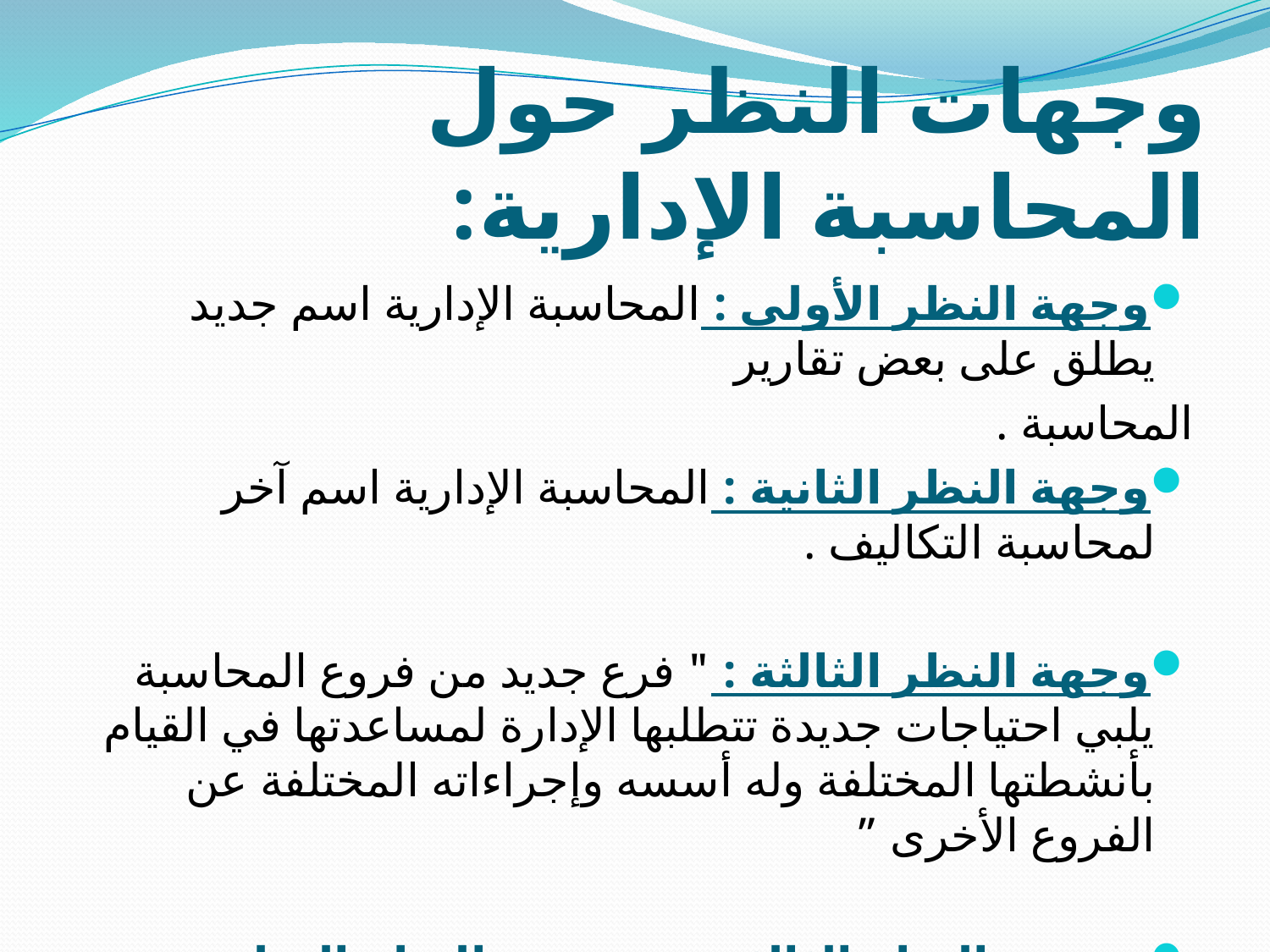

# وجهات النظر حول المحاسبة الإدارية:
وجهة النظر الأولى : المحاسبة الإدارية اسم جديد يطلق على بعض تقارير
المحاسبة .
وجهة النظر الثانية : المحاسبة الإدارية اسم آخر لمحاسبة التكاليف .

وجهة النظر الثالثة : " فرع جديد من فروع المحاسبة يلبي احتياجات جديدة تتطلبها الإدارة لمساعدتها في القيام بأنشطتها المختلفة وله أسسه وإجراءاته المختلفة عن الفروع الأخرى ”

ووجهة النظر الثالثة هي وجهة النظر السليمة .